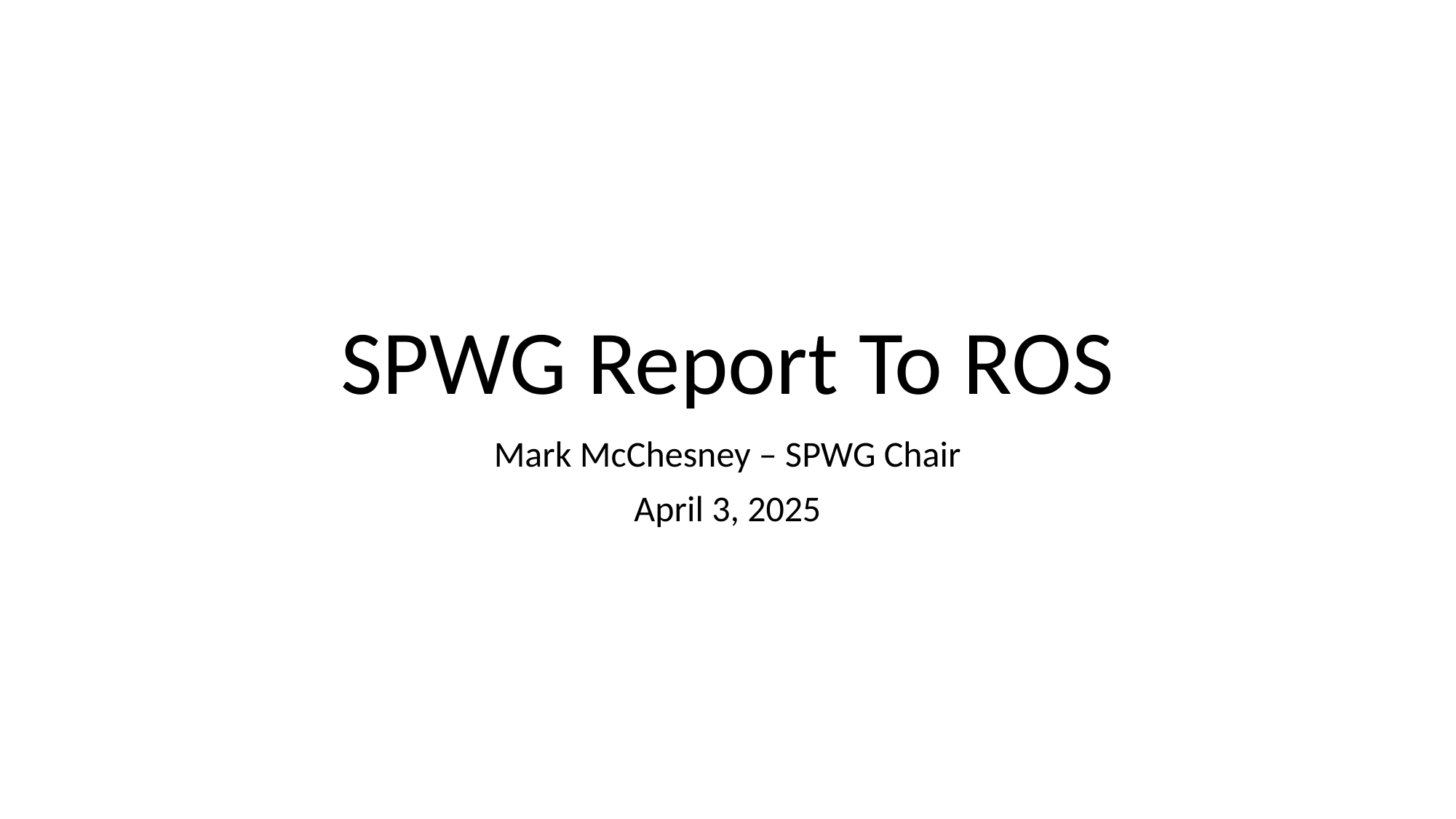

# SPWG Report To ROS
Mark McChesney – SPWG Chair
April 3, 2025